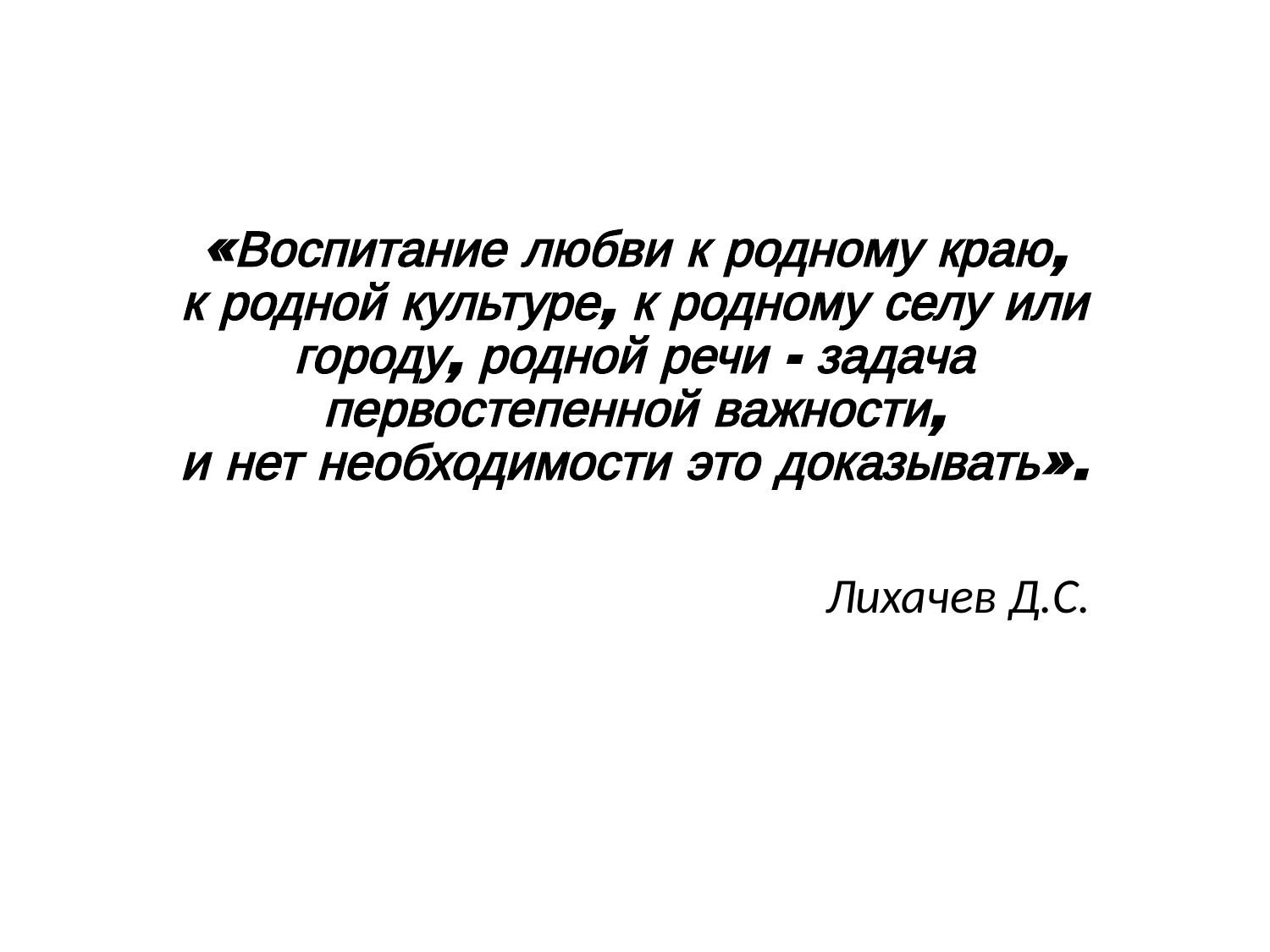

# «Воспитание любви к родному краю, к родной культуре, к родному селу или городу, родной речи - задача первостепенной важности, и нет необходимости это доказывать». Лихачев Д.С.